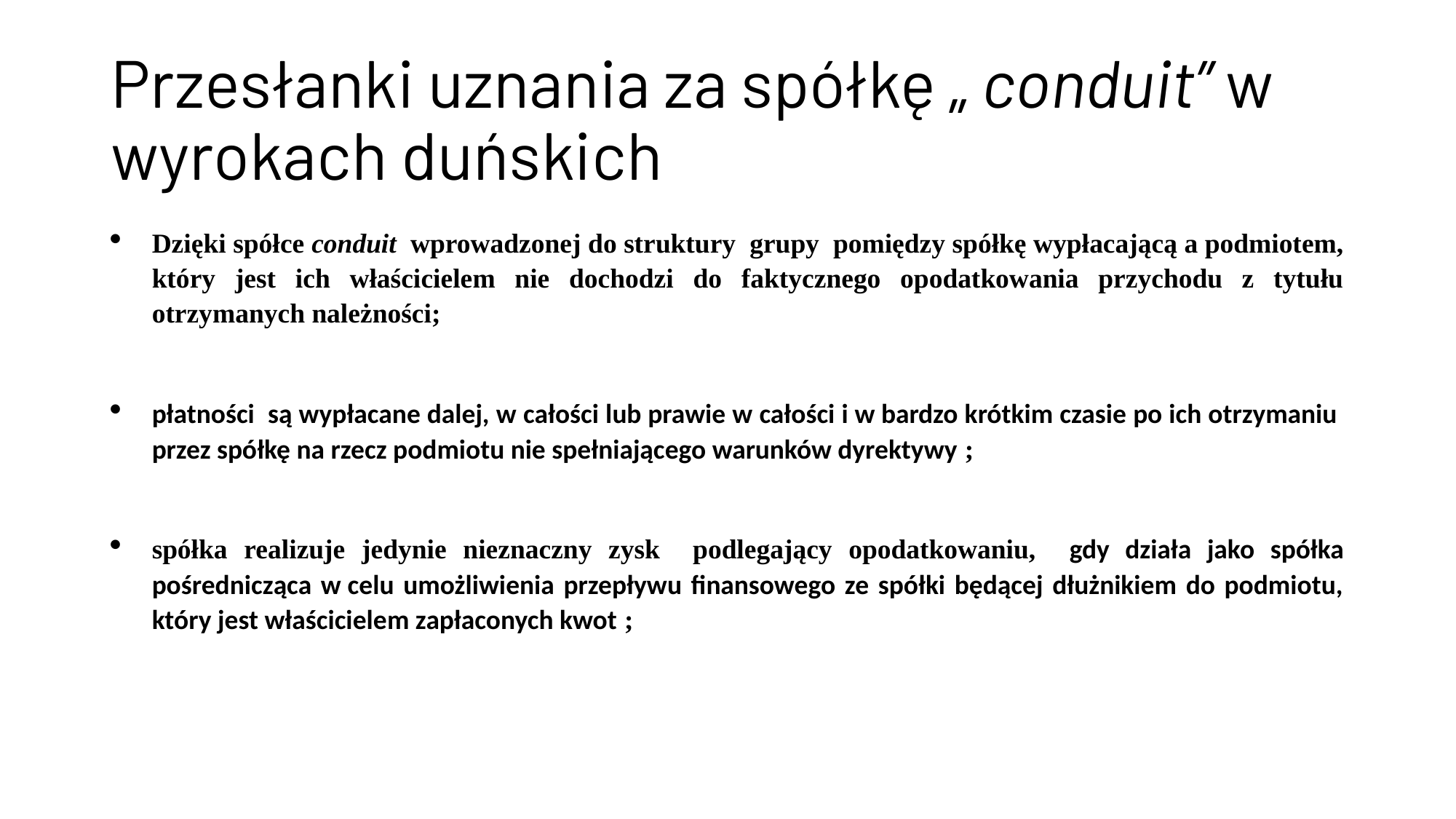

# Przesłanki uznania za spółkę „ conduit” w wyrokach duńskich
Dzięki spółce conduit  wprowadzonej do struktury  grupy  pomiędzy spółkę wypłacającą a podmiotem, który jest ich właścicielem nie dochodzi do faktycznego opodatkowania przychodu z tytułu otrzymanych należności;

płatności  są wypłacane dalej, w całości lub prawie w całości i w bardzo krótkim czasie po ich otrzymaniu  przez spółkę na rzecz podmiotu nie spełniającego warunków dyrektywy ;

spółka realizuje jedynie nieznaczny zysk  podlegający opodatkowaniu,  gdy działa jako spółka pośrednicząca w celu umożliwienia przepływu finansowego ze spółki będącej dłużnikiem do podmiotu, który jest właścicielem zapłaconych kwot ;